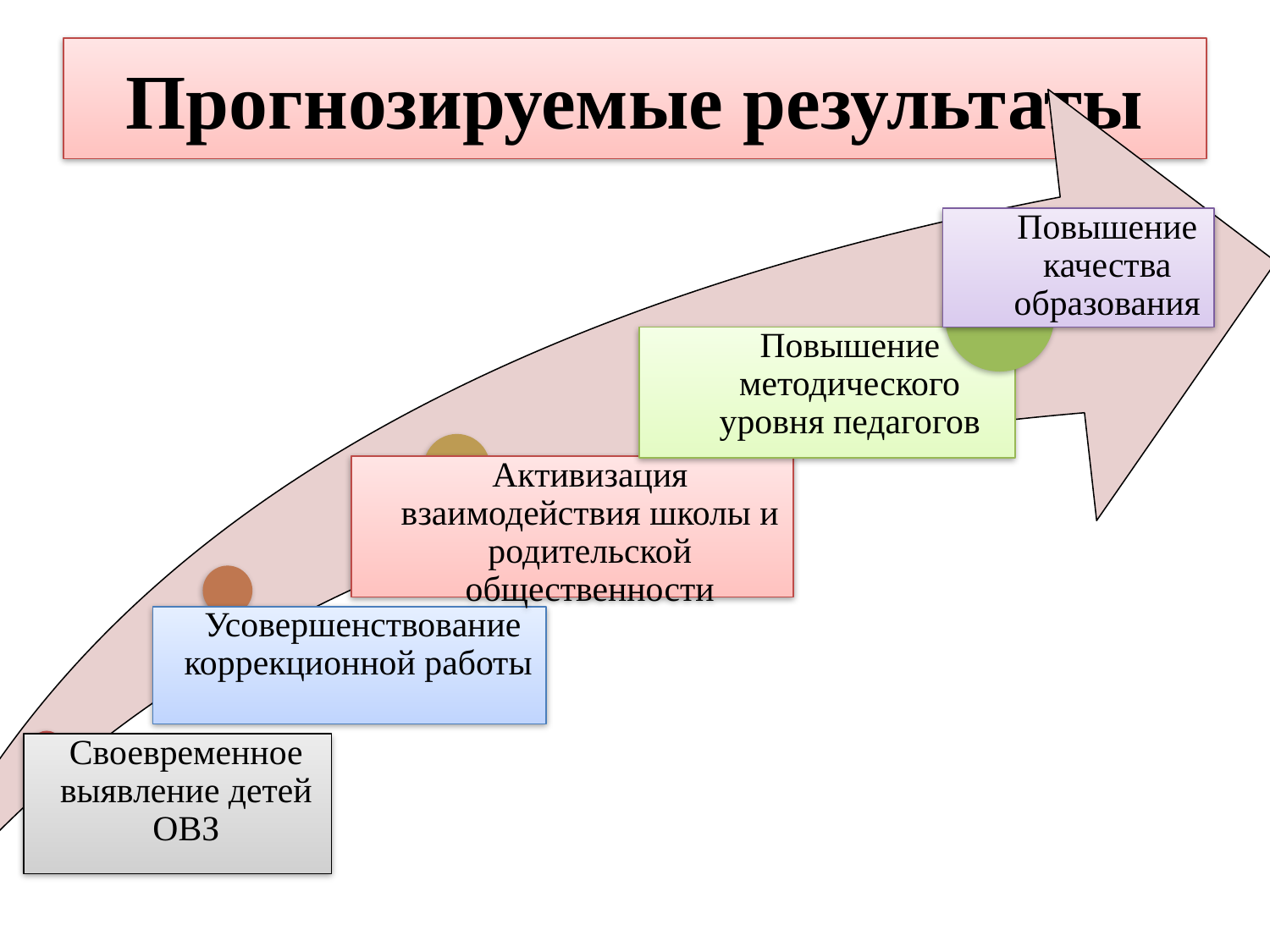

# Прогнозируемые результаты
Своевременное выявление детей ОВЗ
Усовершенствование коррекционной работы
Активизация взаимодействия школы и родительской общественности
Повышение методического уровня педагогов
Повышение качества образования